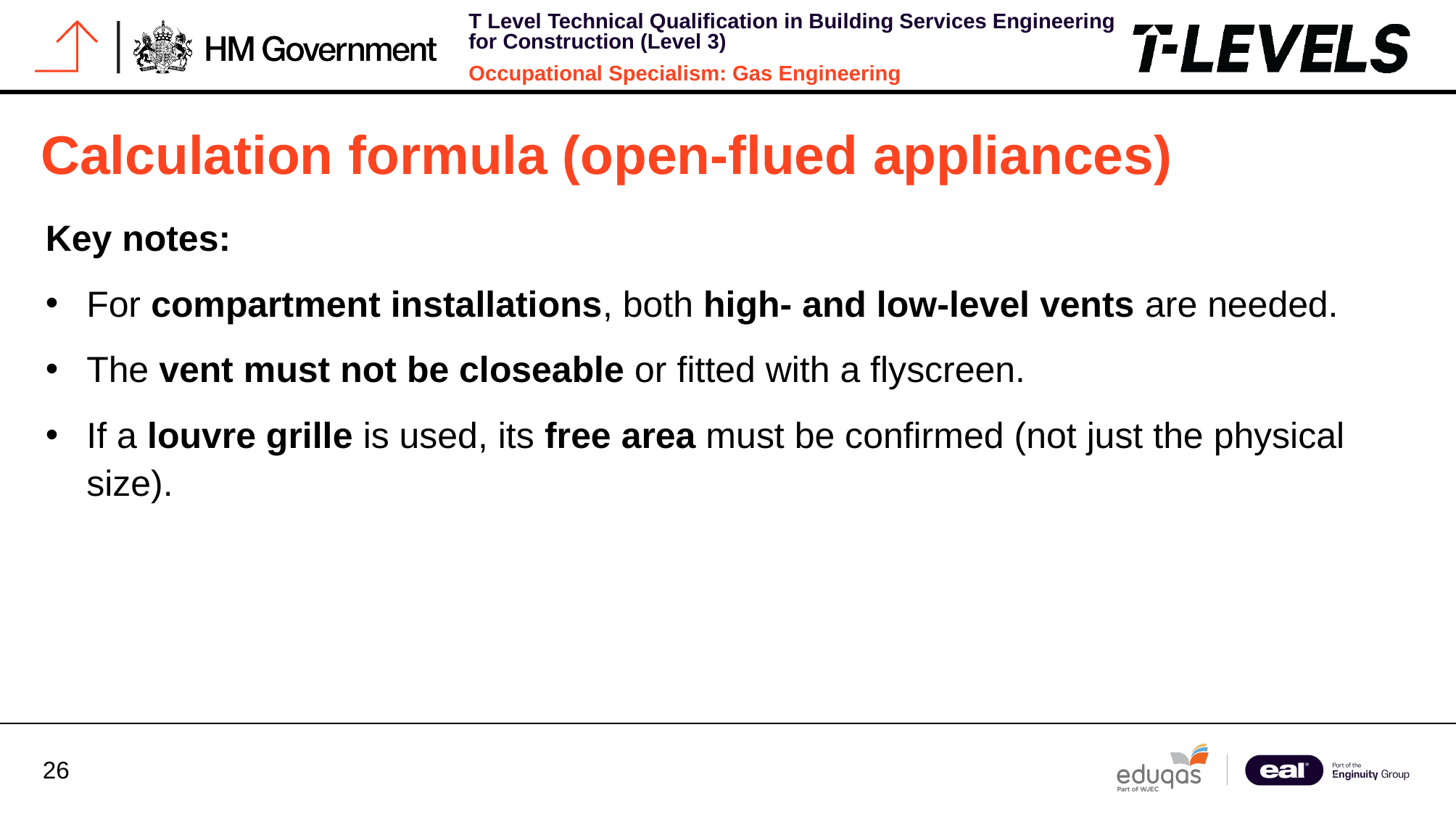

# Calculation formula (open-flued appliances)
Key notes:
For compartment installations, both high- and low-level vents are needed.
The vent must not be closeable or fitted with a flyscreen.
If a louvre grille is used, its free area must be confirmed (not just the physical size).